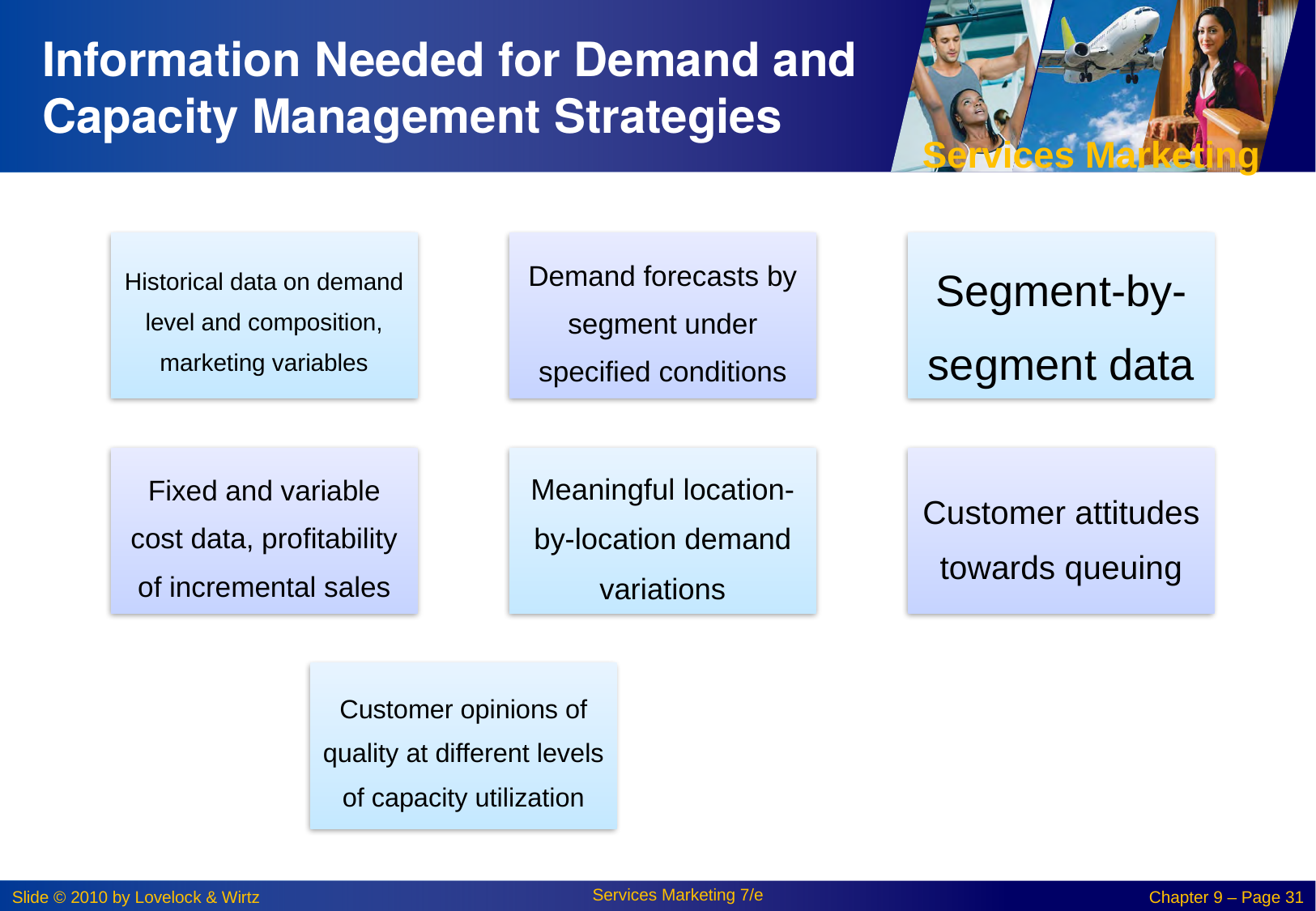

# Information Needed for Demand and Capacity Management Strategies
Segment-by-segment data
Customer attitudes towards queuing
Customer opinions of quality at different levels of capacity utilization